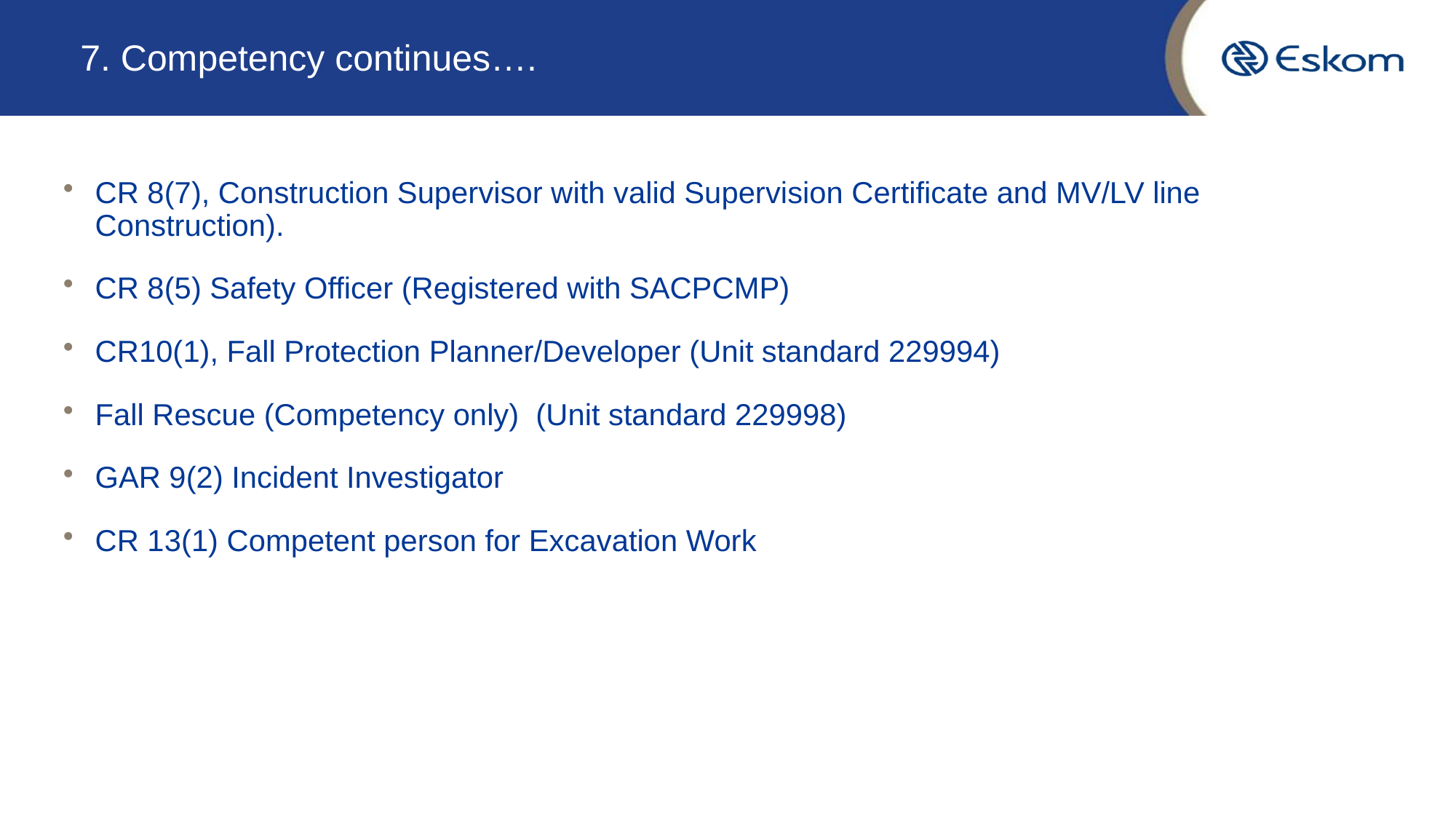

# 7. Competency continues….
CR 8(7), Construction Supervisor with valid Supervision Certificate and MV/LV line Construction).
CR 8(5) Safety Officer (Registered with SACPCMP)
CR10(1), Fall Protection Planner/Developer (Unit standard 229994)
Fall Rescue (Competency only)  (Unit standard 229998)
GAR 9(2) Incident Investigator
CR 13(1) Competent person for Excavation Work